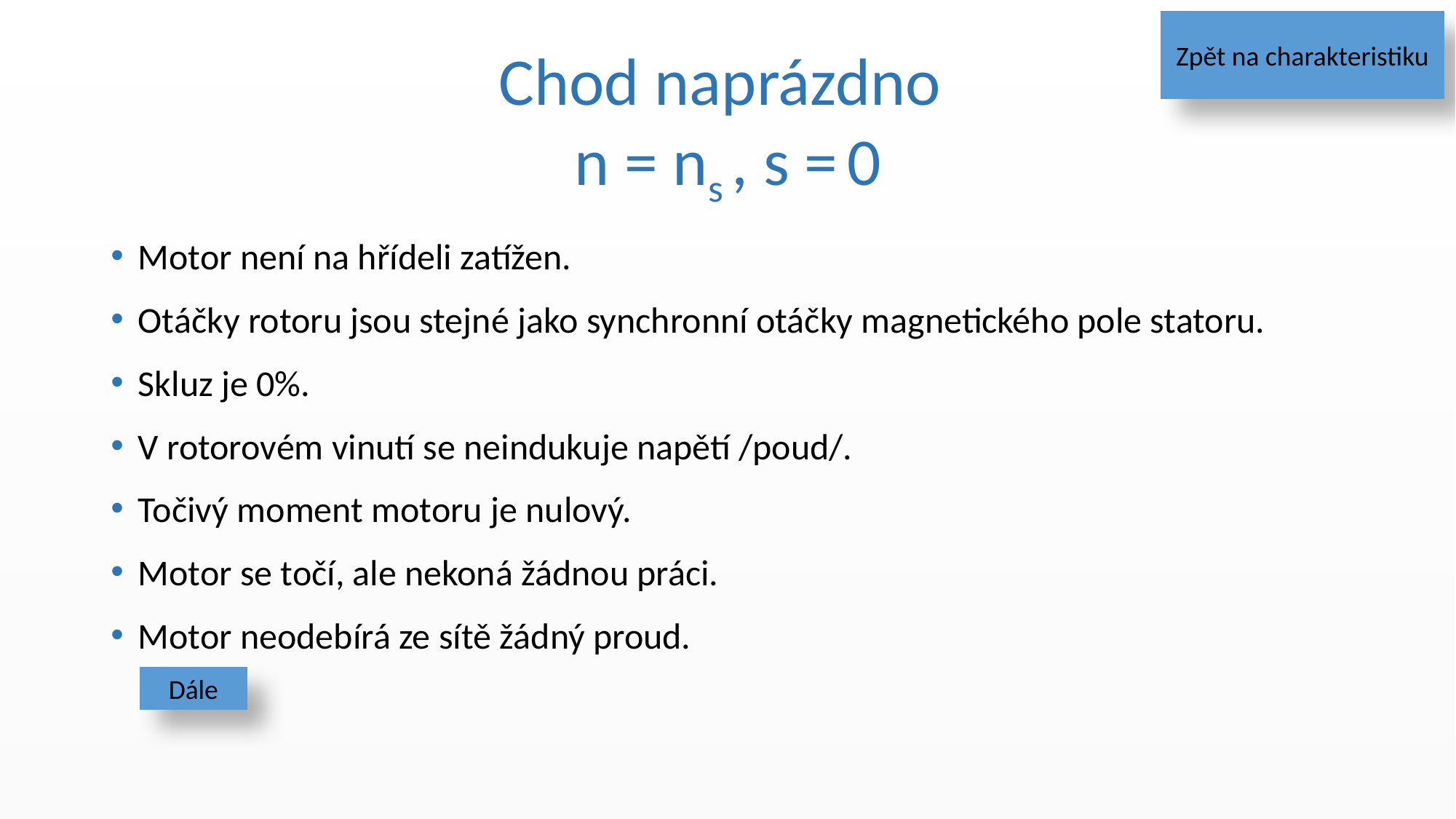

Zpět na charakteristiku
# Chod naprázdno n = ns , s = 0
Motor není na hřídeli zatížen.
Otáčky rotoru jsou stejné jako synchronní otáčky magnetického pole statoru.
Skluz je 0%.
V rotorovém vinutí se neindukuje napětí /poud/.
Točivý moment motoru je nulový.
Motor se točí, ale nekoná žádnou práci.
Motor neodebírá ze sítě žádný proud.
Dále